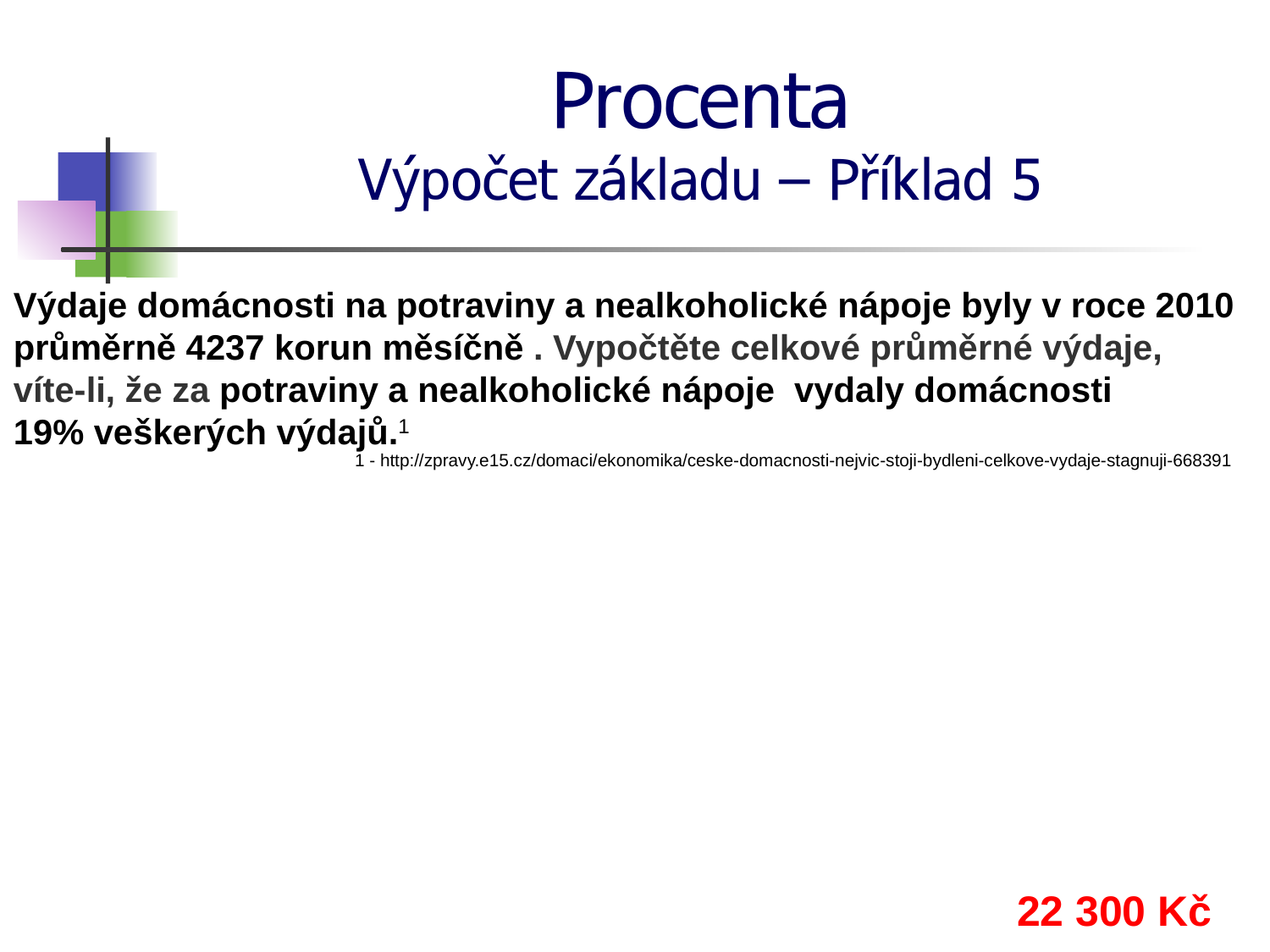

# Procenta Výpočet základu – Příklad 5
Výdaje domácnosti na potraviny a nealkoholické nápoje byly v roce 2010 průměrně 4237 korun měsíčně . Vypočtěte celkové průměrné výdaje,
víte-li, že za potraviny a nealkoholické nápoje  vydaly domácnosti
19% veškerých výdajů.1
1 - http://zpravy.e15.cz/domaci/ekonomika/ceske-domacnosti-nejvic-stoji-bydleni-celkove-vydaje-stagnuji-668391
22 300 Kč